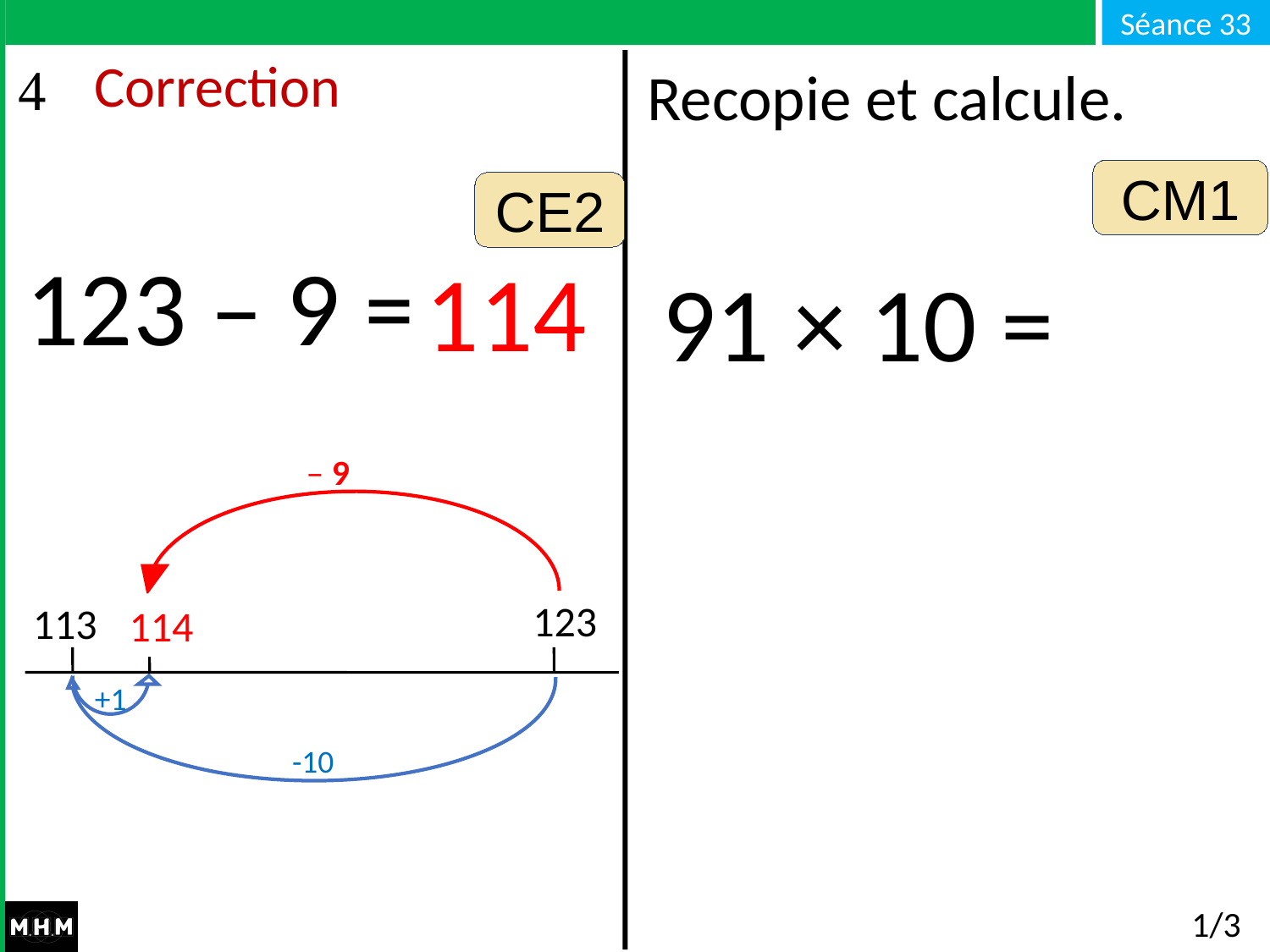

Recopie et calcule.

# Correction
CM1
CE2
123 – 9 =
114
91 × 10 =
– 9

123
113
?
114
+1

-10
1/3